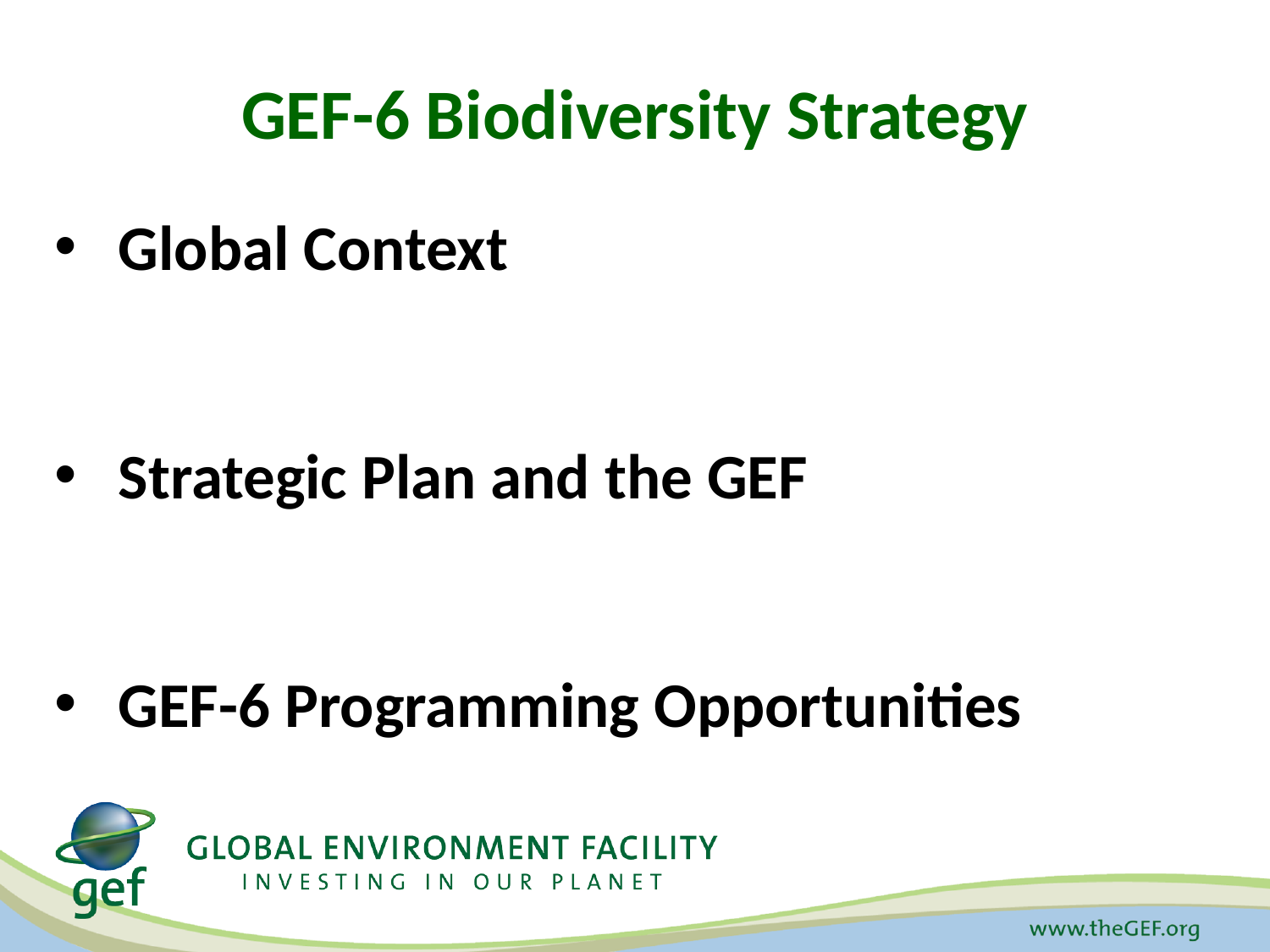

# GEF-6 Biodiversity Strategy
Global Context

Strategic Plan and the GEF

GEF-6 Programming Opportunities